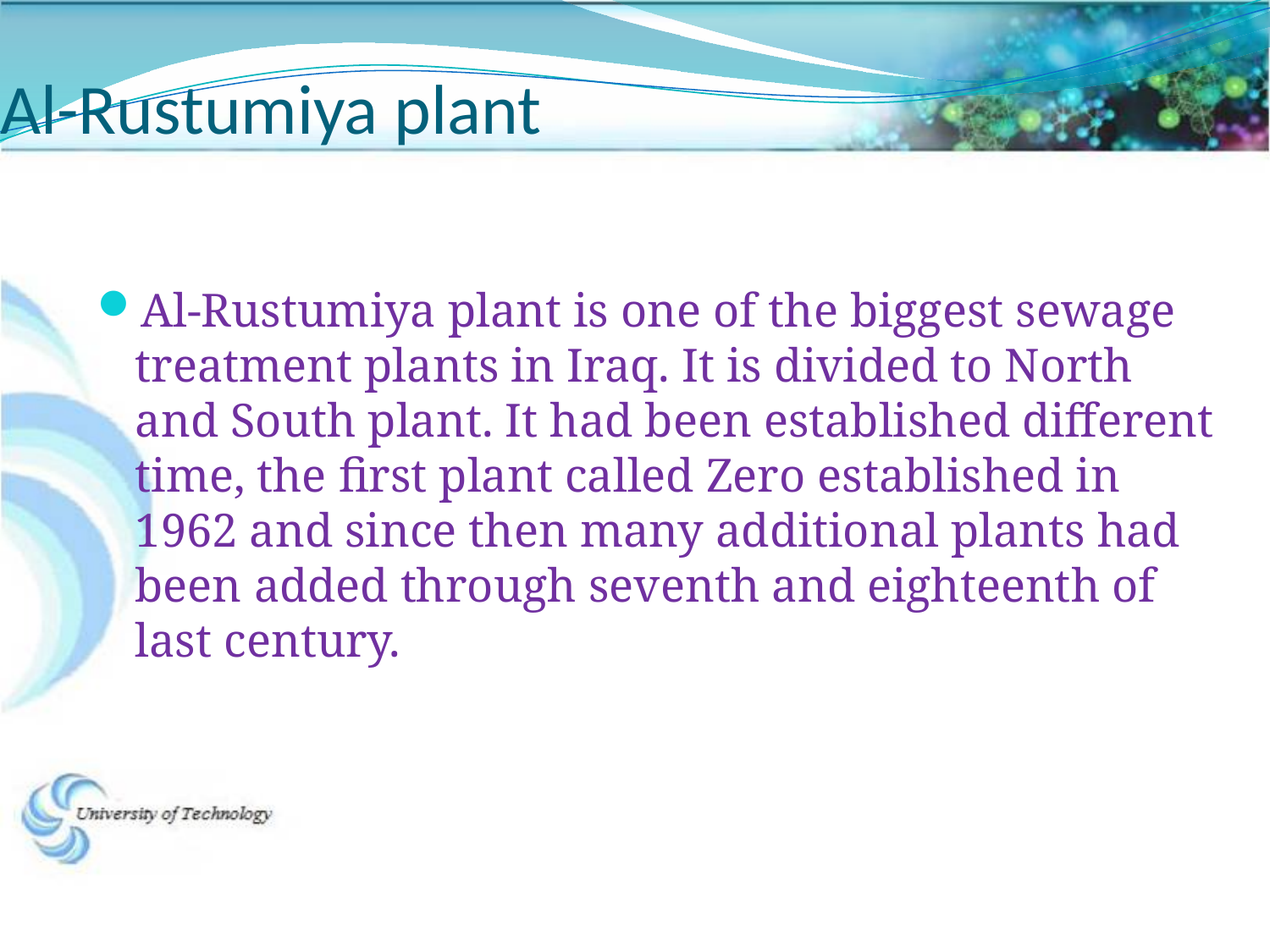

# Al-Rustumiya plant
Al-Rustumiya plant is one of the biggest sewage treatment plants in Iraq. It is divided to North and South plant. It had been established different time, the first plant called Zero established in 1962 and since then many additional plants had been added through seventh and eighteenth of last century.